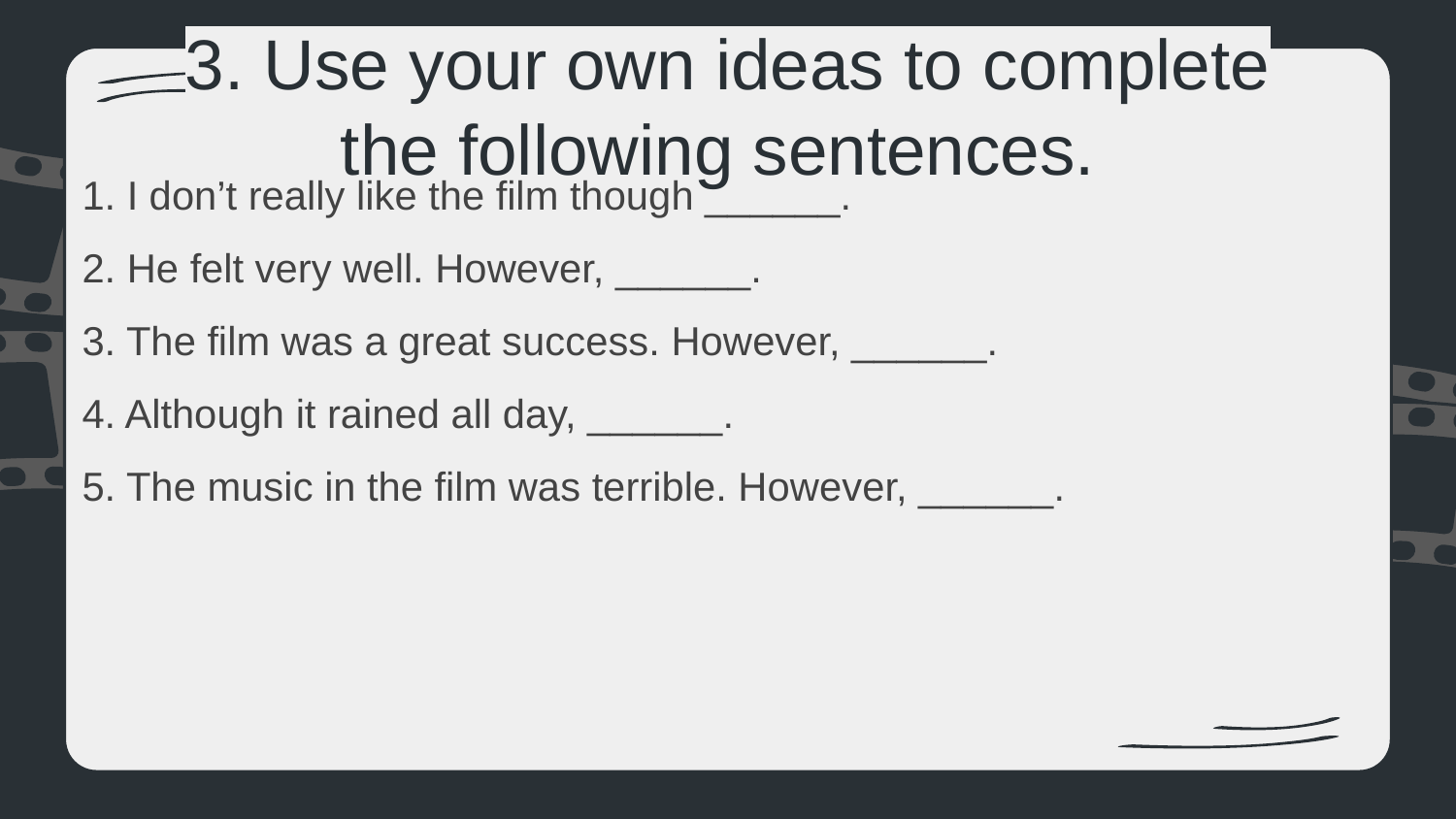

# 3. Use your own ideas to complete the following sentences.
1. I don’t really like the film though ______.
2. He felt very well. However, ______.
3. The film was a great success. However, ______.
4. Although it rained all day, ______.
5. The music in the film was terrible. However, ______.